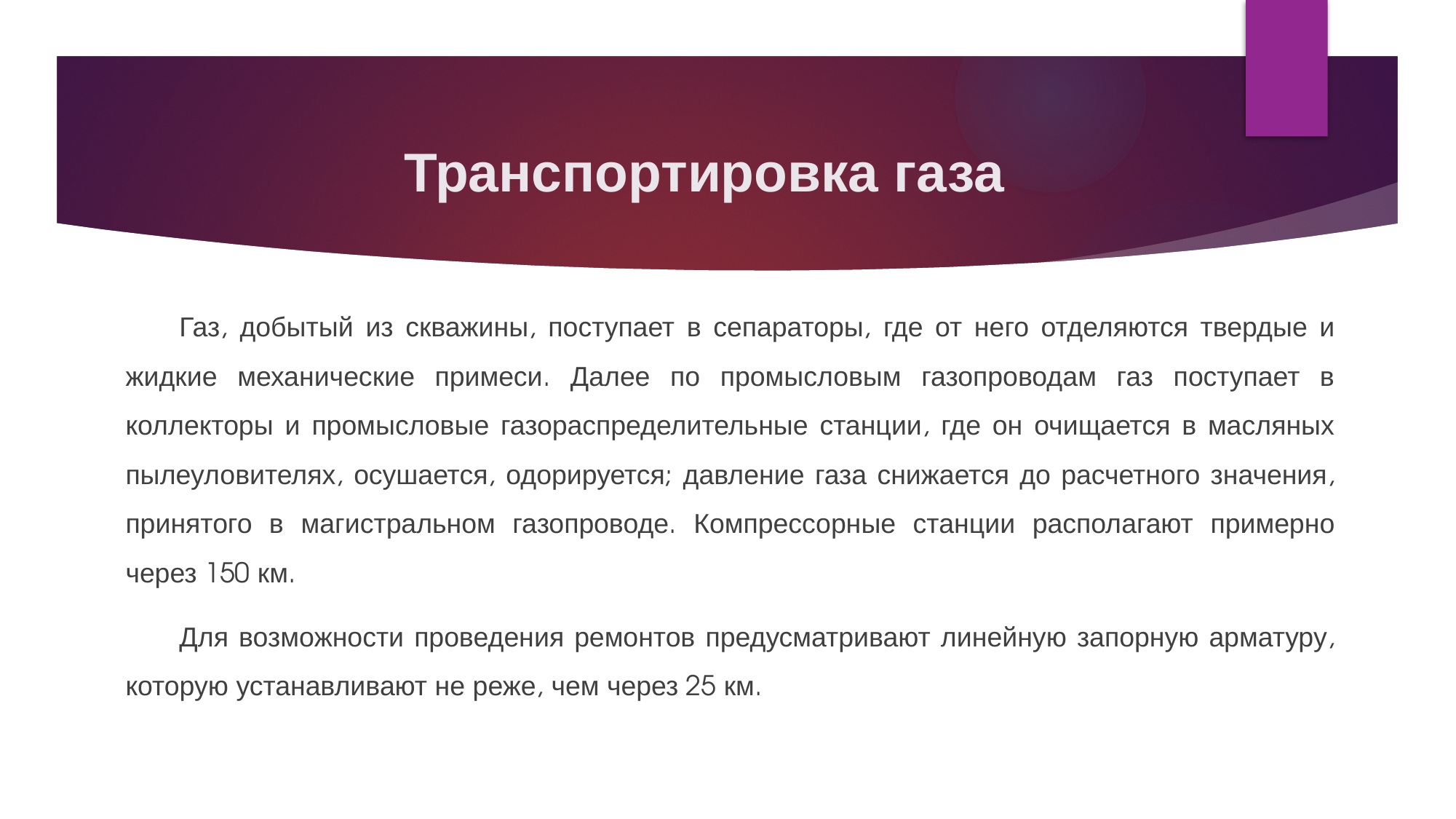

# Транспортировка газа
Газ, добытый из скважины, поступает в сепараторы, где от него отделяются твердые и жидкие механические примеси. Далее по промысловым газопроводам газ поступает в коллекторы и промысловые газораспределительные станции, где он очищается в масляных пылеуловителях, осушается, одорируется; давление газа снижается до расчетного значения, принятого в магистральном газопроводе. Компрессорные станции располагают примерно через 150 км.
Для возможности проведения ремонтов предусматривают линейную запорную арматуру, которую устанавливают не реже, чем через 25 км.